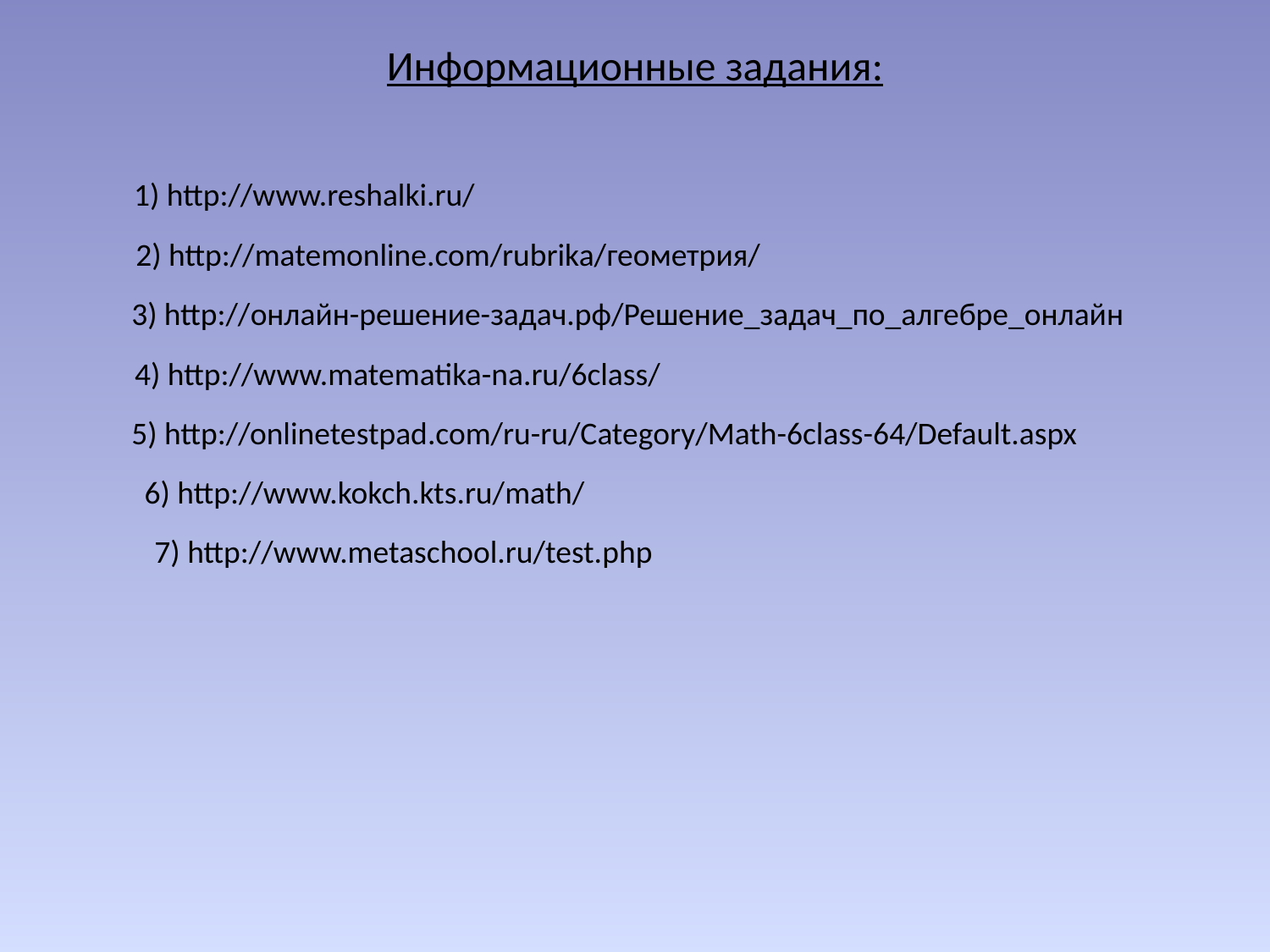

# Информационные задания:

1) http://www.reshalki.ru/
2) http://matemonline.com/rubrika/геометрия/
3) http://онлайн-решение-задач.рф/Решение_задач_по_алгебре_онлайн
4) http://www.matematika-na.ru/6class/
5) http://onlinetestpad.com/ru-ru/Category/Math-6class-64/Default.aspx
6) http://www.kokch.kts.ru/math/
7) http://www.metaschool.ru/test.php